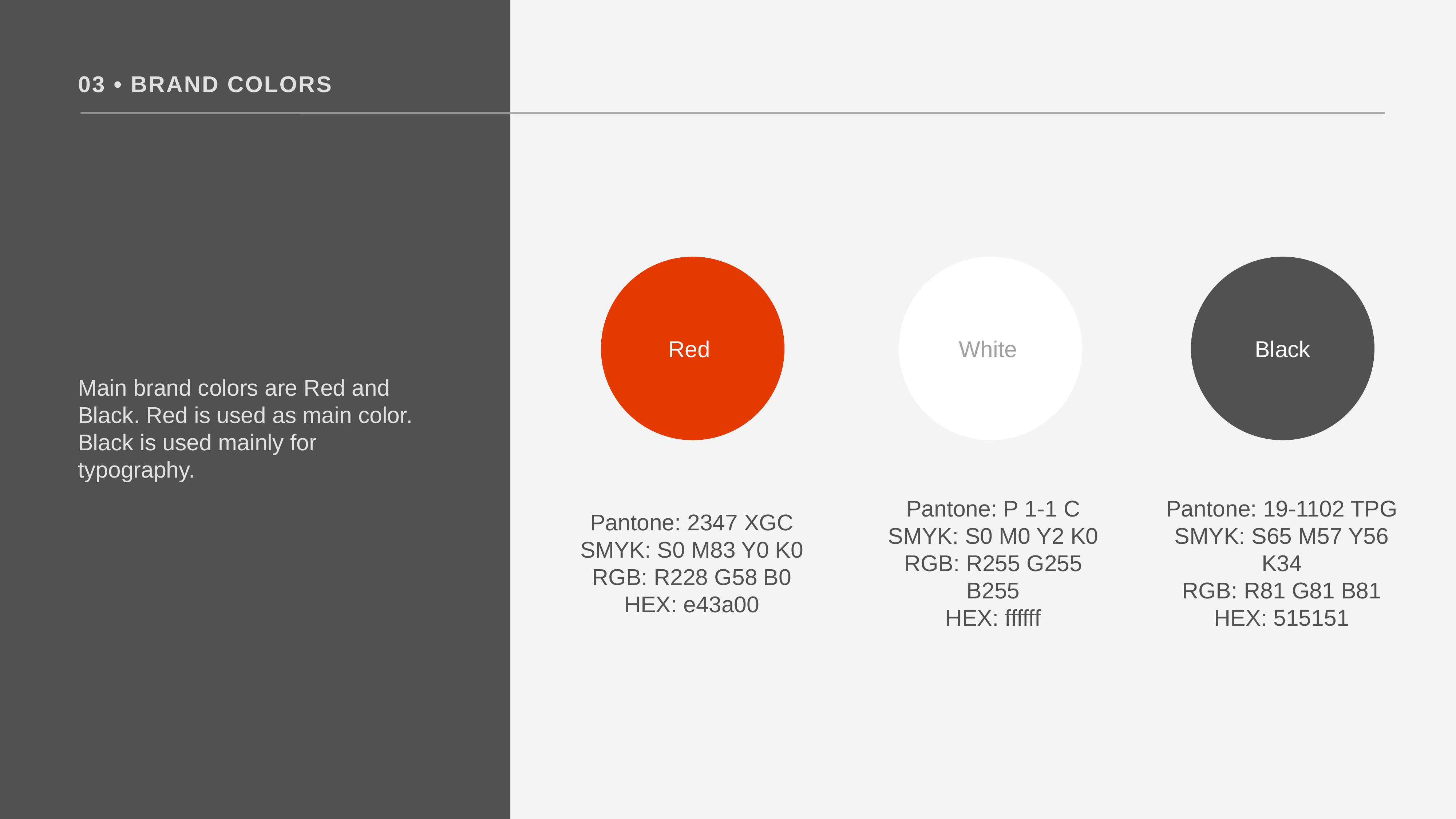

03 • brand colors

Red
White
Black
Main brand colors are Red and Black. Red is used as main color. Black is used mainly for typography.
Pantone: 2347 XGC
SMYK: S0 M83 Y0 K0
RGB: R228 G58 B0
HEX: e43a00
Pantone: P 1-1 C
SMYK: S0 M0 Y2 K0
RGB: R255 G255 B255
HEX: ffffff
Pantone: 19-1102 TPG
SMYK: S65 M57 Y56 K34
RGB: R81 G81 B81
HEX: 515151